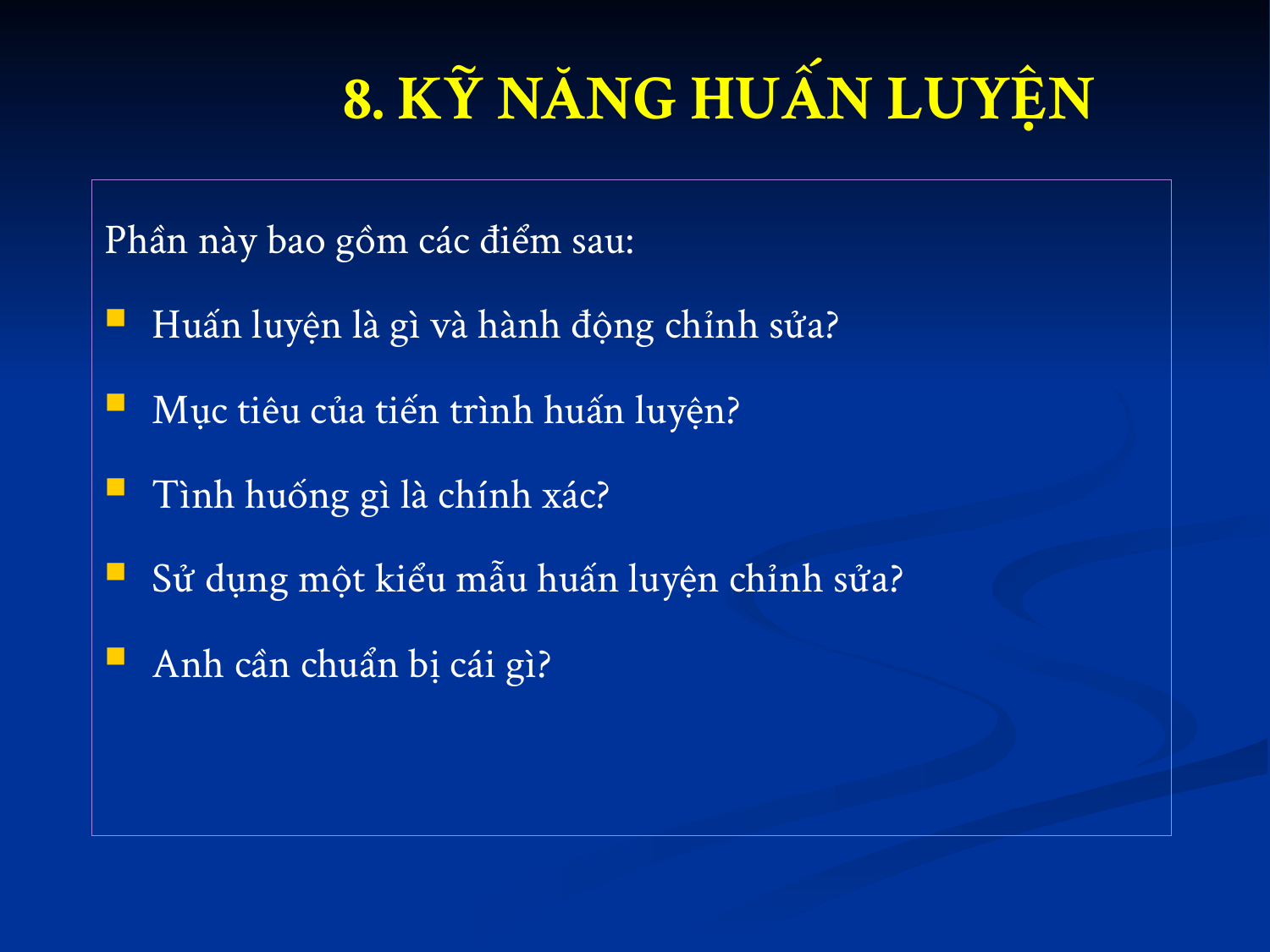

# 8. KỸ NĂNG HUẤN LUYỆN
Phần này bao gồm các điểm sau:
Huấn luyện là gì và hành động chỉnh sửa?
Mục tiêu của tiến trình huấn luyện?
Tình huống gì là chính xác?
Sử dụng một kiểu mẫu huấn luyện chỉnh sửa?
Anh cần chuẩn bị cái gì?